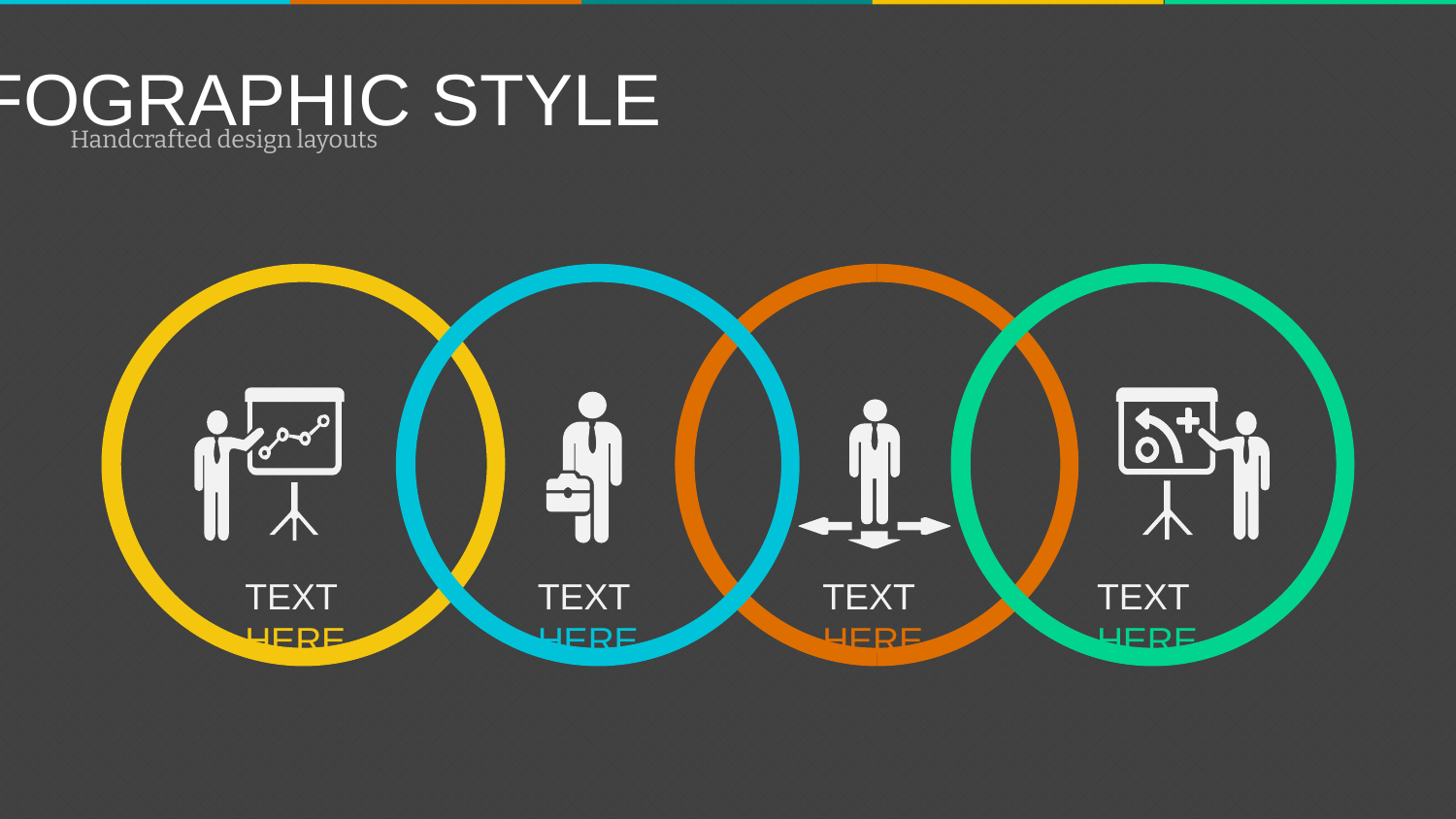

INFOGRAPHIC STYLE
Handcrafted design layouts

TEXT HERE
TEXT HERE
TEXT HERE
TEXT HERE